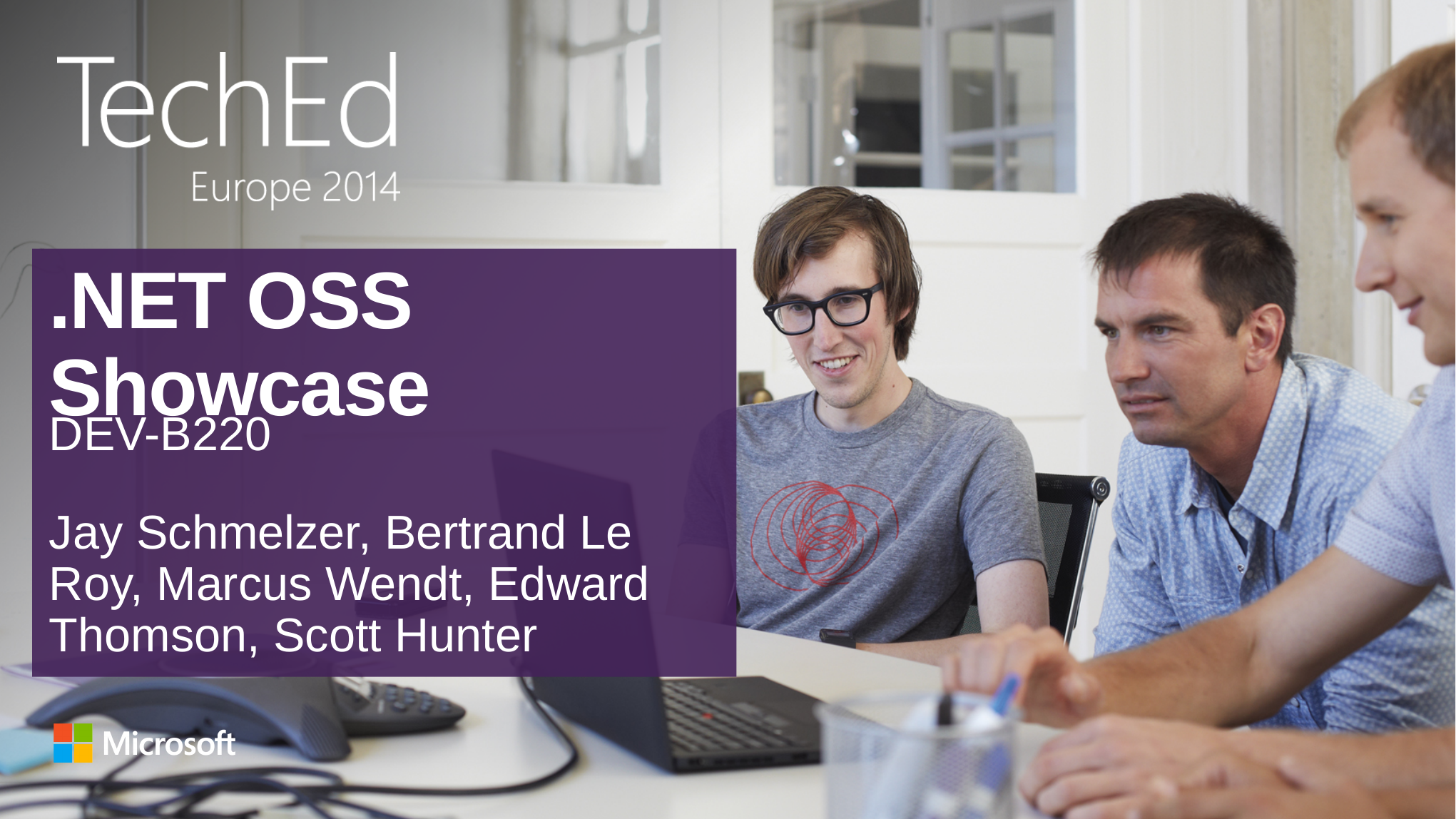

# .NET OSS Showcase
DEV-B220
Jay Schmelzer, Bertrand Le Roy, Marcus Wendt, Edward Thomson, Scott Hunter